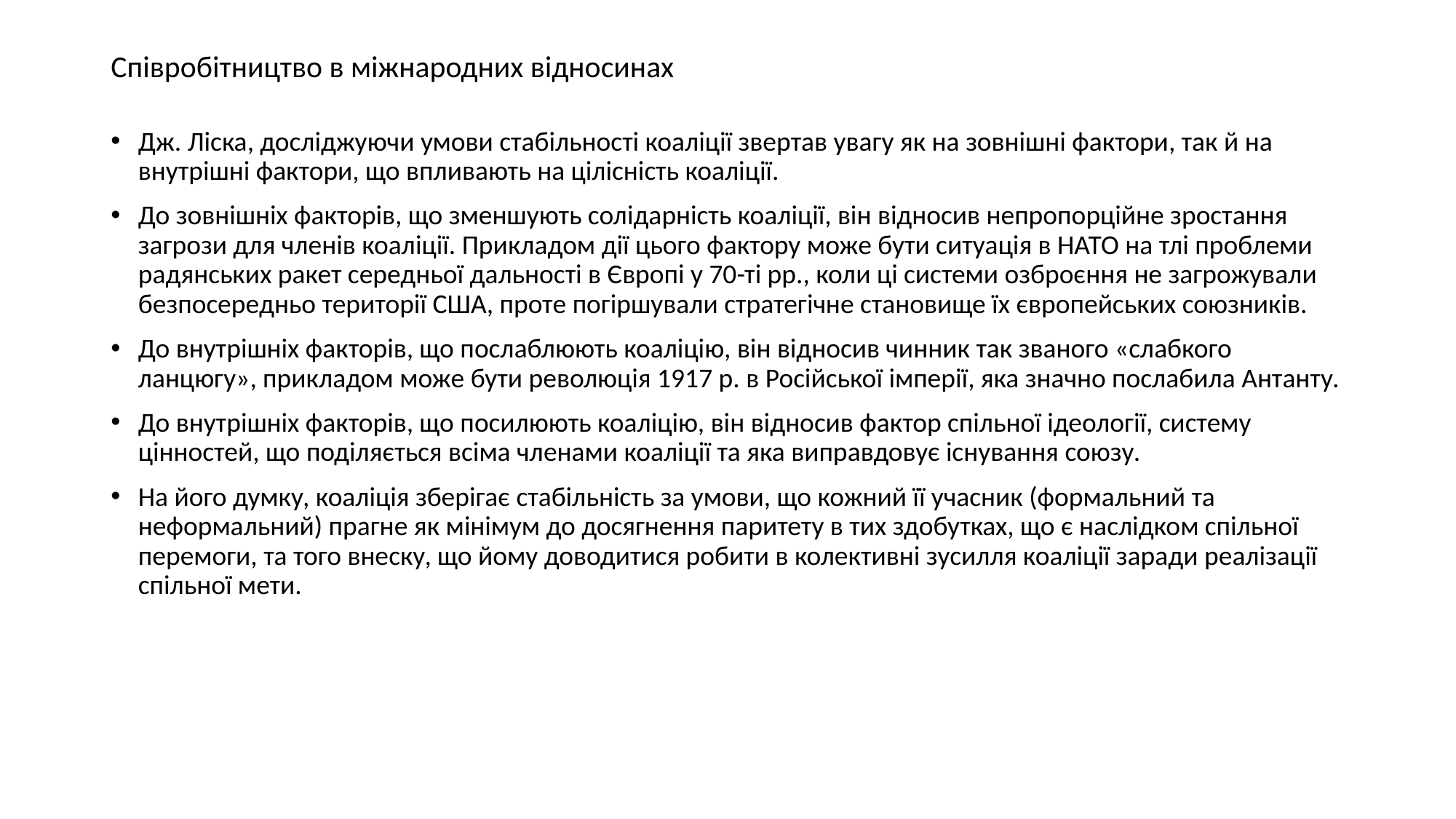

# Співробітництво в міжнародних відносинах
Дж. Ліска, досліджуючи умови стабільності коаліції звертав увагу як на зовнішні фактори, так й на внутрішні фактори, що впливають на цілісність коаліції.
До зовнішніх факторів, що зменшують солідарність коаліції, він відносив непропорційне зростання загрози для членів коаліції. Прикладом дії цього фактору може бути ситуація в НАТО на тлі проблеми радянських ракет середньої дальності в Європі у 70-ті рр., коли ці системи озброєння не загрожували безпосередньо території США, проте погіршували стратегічне становище їх європейських союзників.
До внутрішніх факторів, що послаблюють коаліцію, він відносив чинник так званого «слабкого ланцюгу», прикладом може бути революція 1917 р. в Російської імперії, яка значно послабила Антанту.
До внутрішніх факторів, що посилюють коаліцію, він відносив фактор спільної ідеології, систему цінностей, що поділяється всіма членами коаліції та яка виправдовує існування союзу.
На його думку, коаліція зберігає стабільність за умови, що кожний її учасник (формальний та неформальний) прагне як мінімум до досягнення паритету в тих здобутках, що є наслідком спільної перемоги, та того внеску, що йому доводитися робити в колективні зусилля коаліції заради реалізації спільної мети.